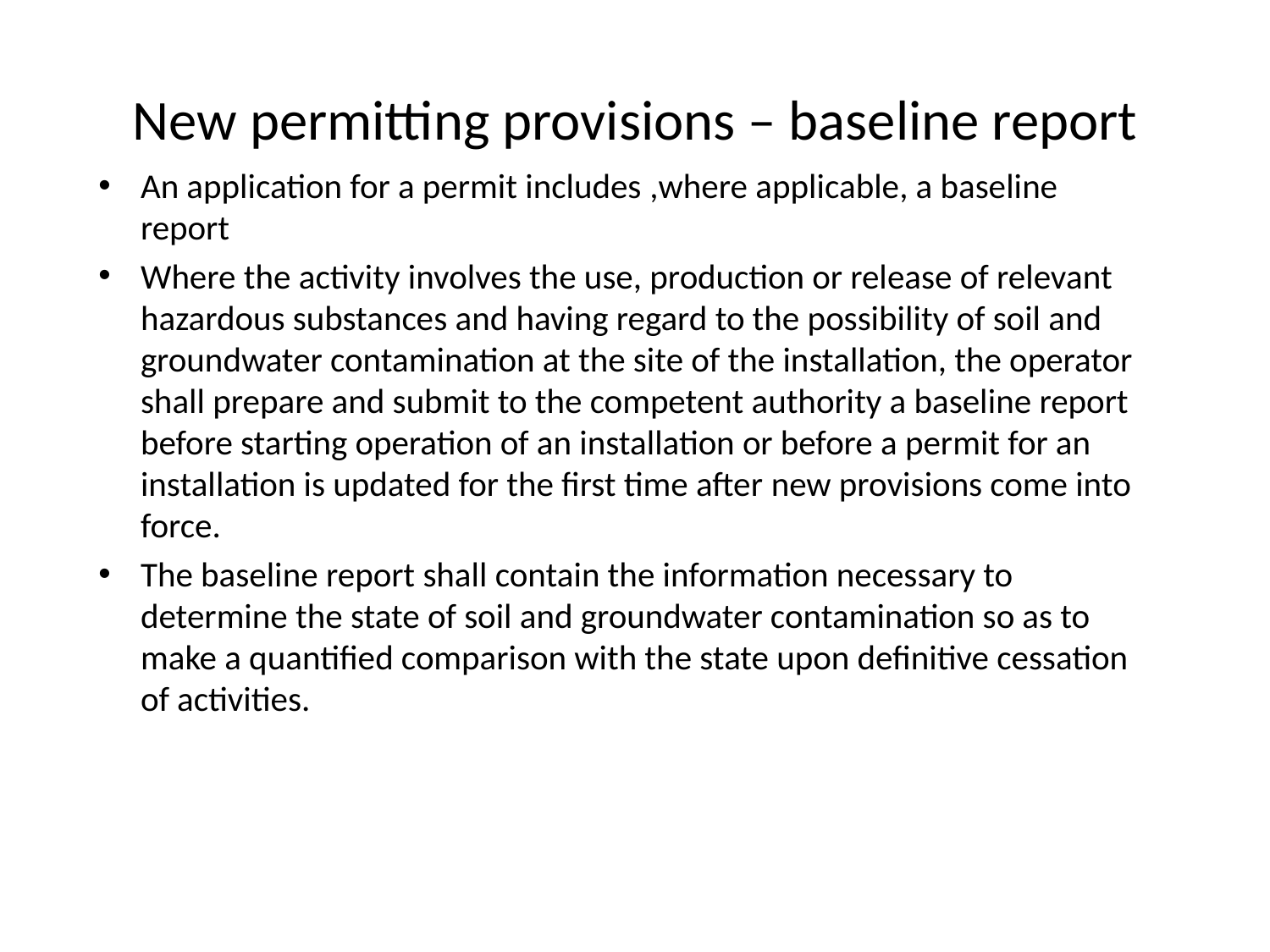

# New permitting provisions – baseline report
An application for a permit includes ,where applicable, a baseline report
Where the activity involves the use, production or release of relevant hazardous substances and having regard to the possibility of soil and groundwater contamination at the site of the installation, the operator shall prepare and submit to the competent authority a baseline report before starting operation of an installation or before a permit for an installation is updated for the first time after new provisions come into force.
The baseline report shall contain the information necessary to determine the state of soil and groundwater contamination so as to make a quantified comparison with the state upon definitive cessation of activities.